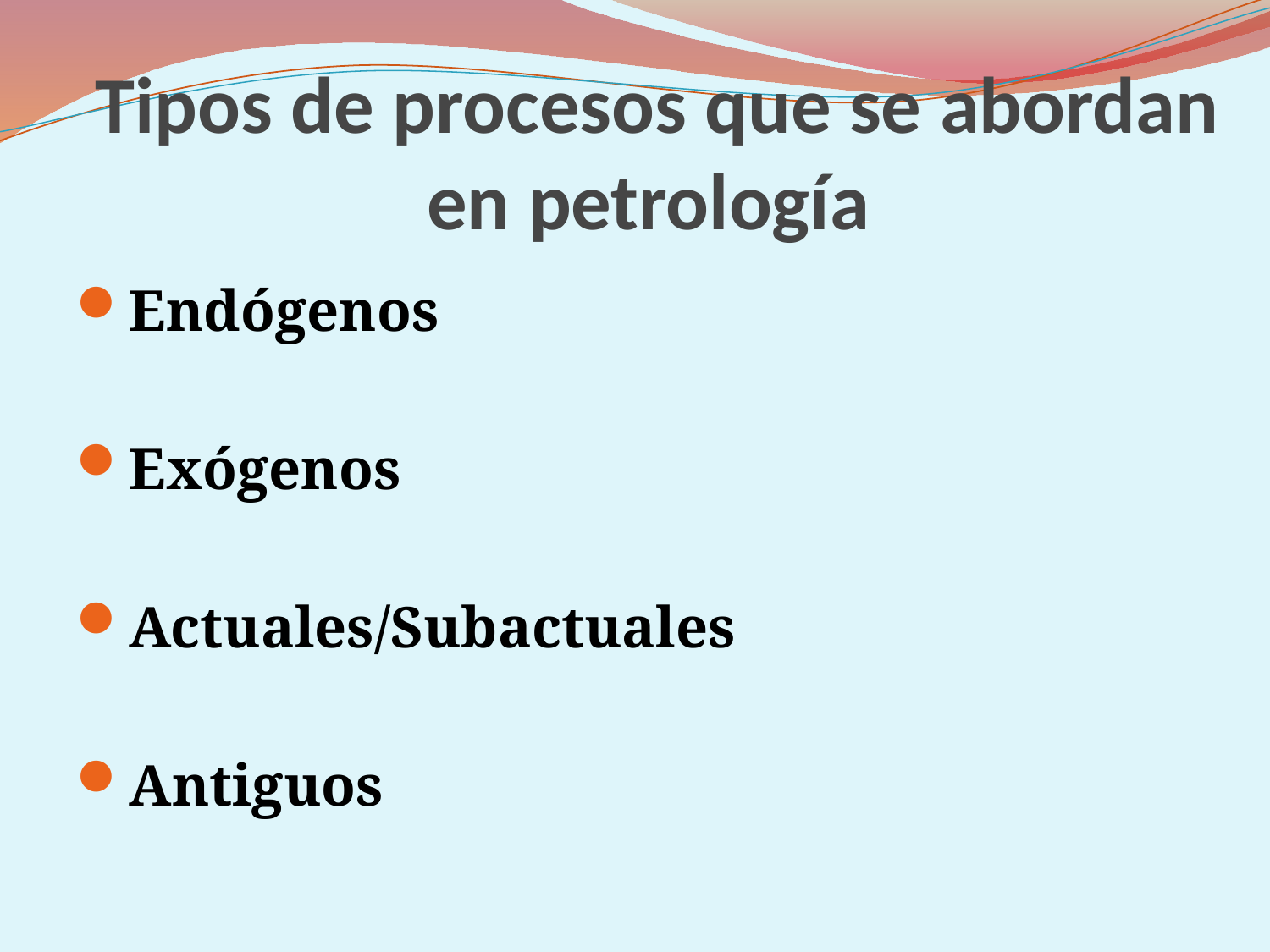

# Tipos de procesos que se abordan en petrología
Endógenos

Exógenos

Actuales/Subactuales

Antiguos